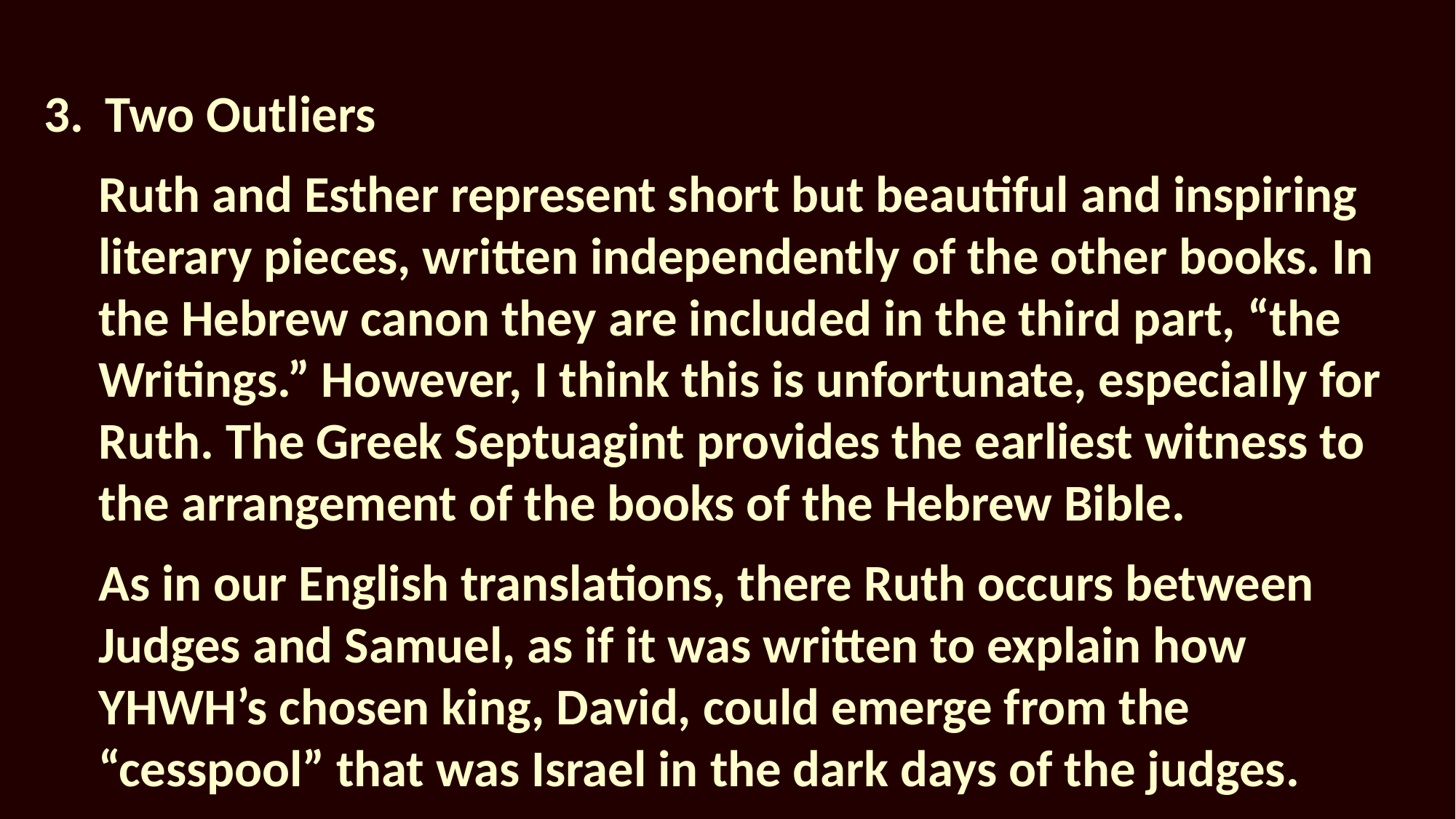

Two Outliers
Ruth and Esther represent short but beautiful and inspiring literary pieces, written independently of the other books. In the Hebrew canon they are included in the third part, “the Writings.” However, I think this is unfortunate, especially for Ruth. The Greek Septuagint provides the earliest witness to the arrangement of the books of the Hebrew Bible.
As in our English translations, there Ruth occurs between Judges and Samuel, as if it was written to explain how YHWH’s chosen king, David, could emerge from the “cesspool” that was Israel in the dark days of the judges.